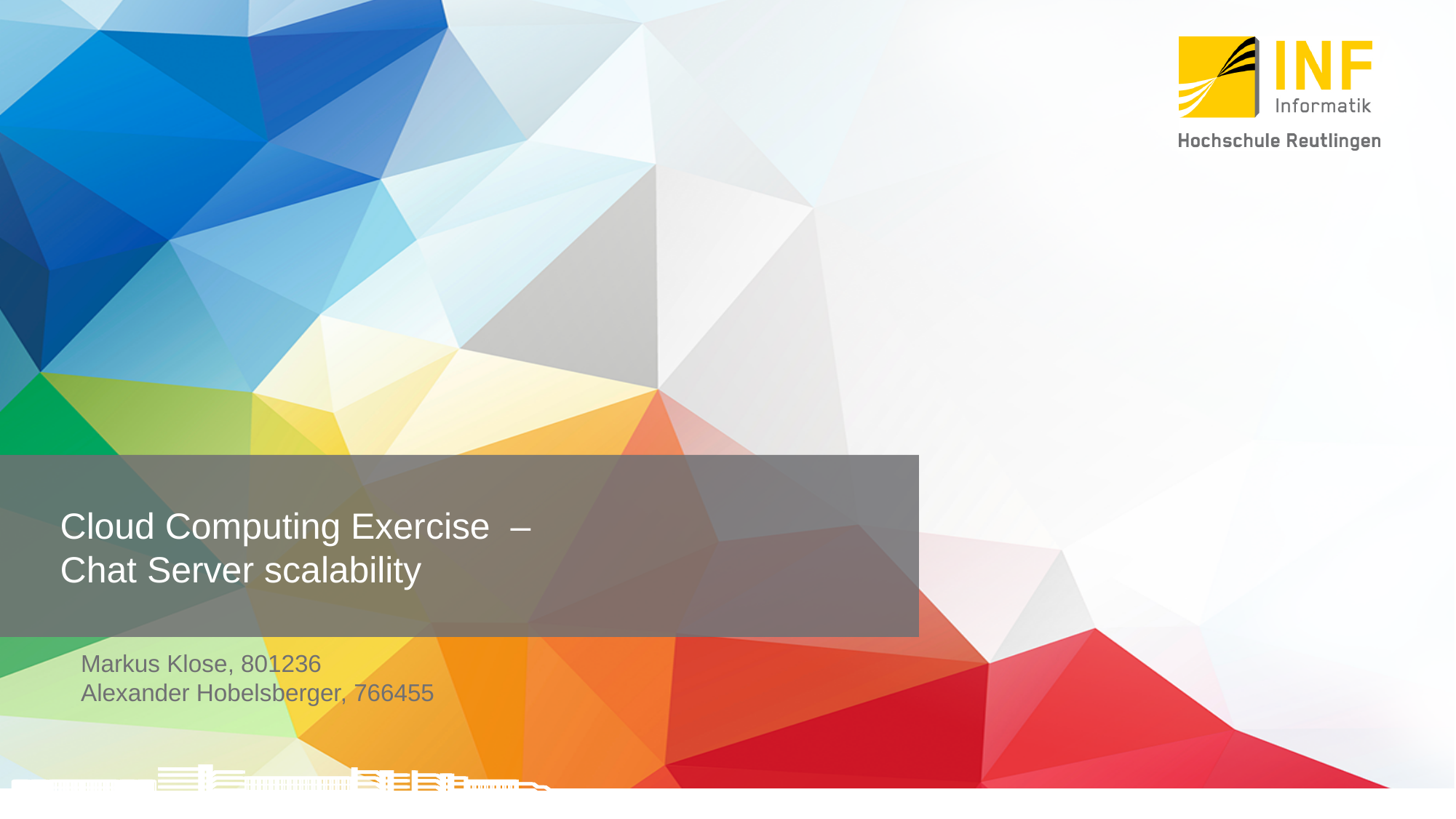

# Cloud Computing Exercise  – Chat Server scalability
Markus Klose, 801236
Alexander Hobelsberger, 766455